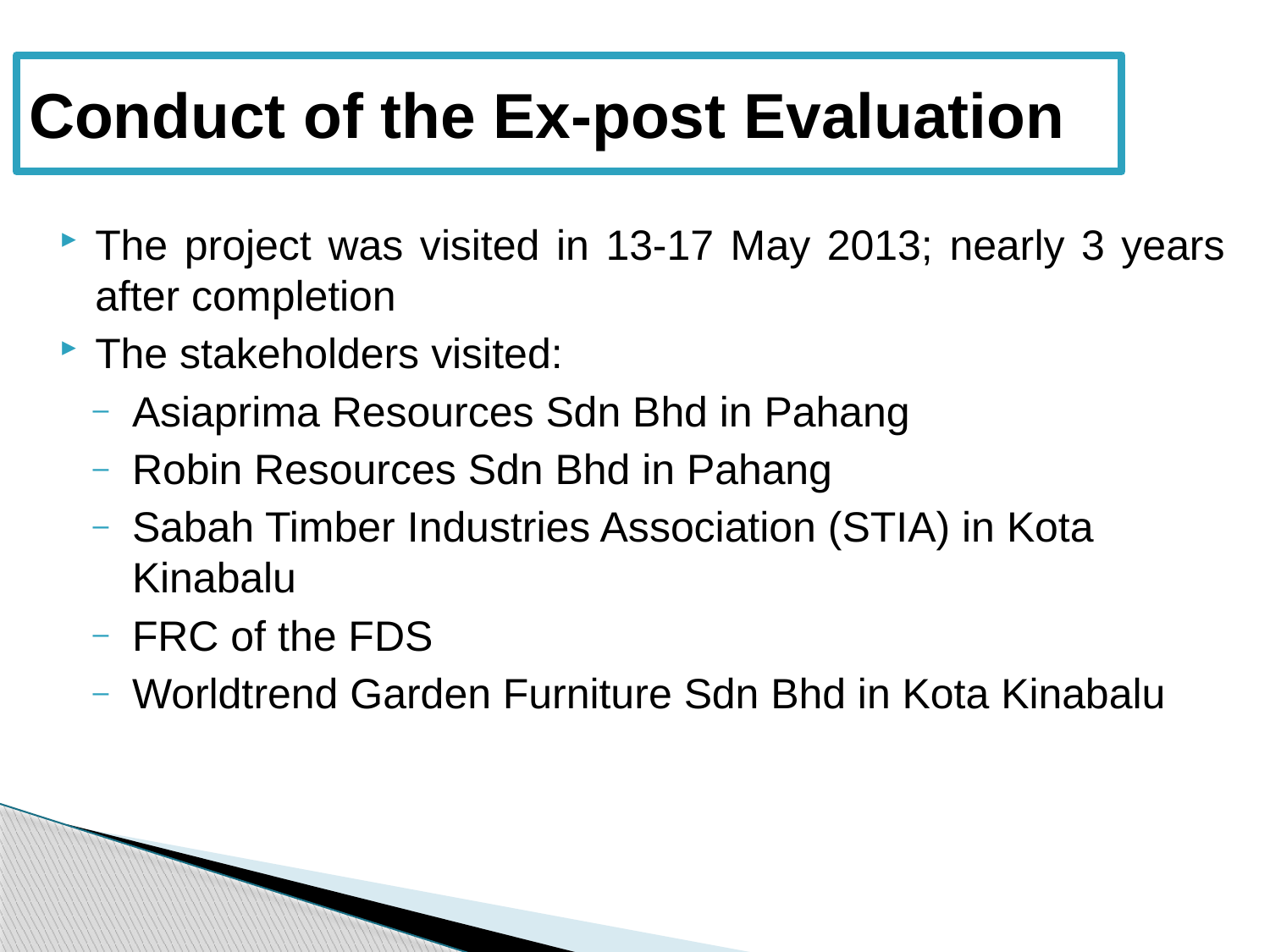

# Conduct of the Ex-post Evaluation
The project was visited in 13-17 May 2013; nearly 3 years after completion
The stakeholders visited:
Asiaprima Resources Sdn Bhd in Pahang
Robin Resources Sdn Bhd in Pahang
Sabah Timber Industries Association (STIA) in Kota Kinabalu
FRC of the FDS
Worldtrend Garden Furniture Sdn Bhd in Kota Kinabalu